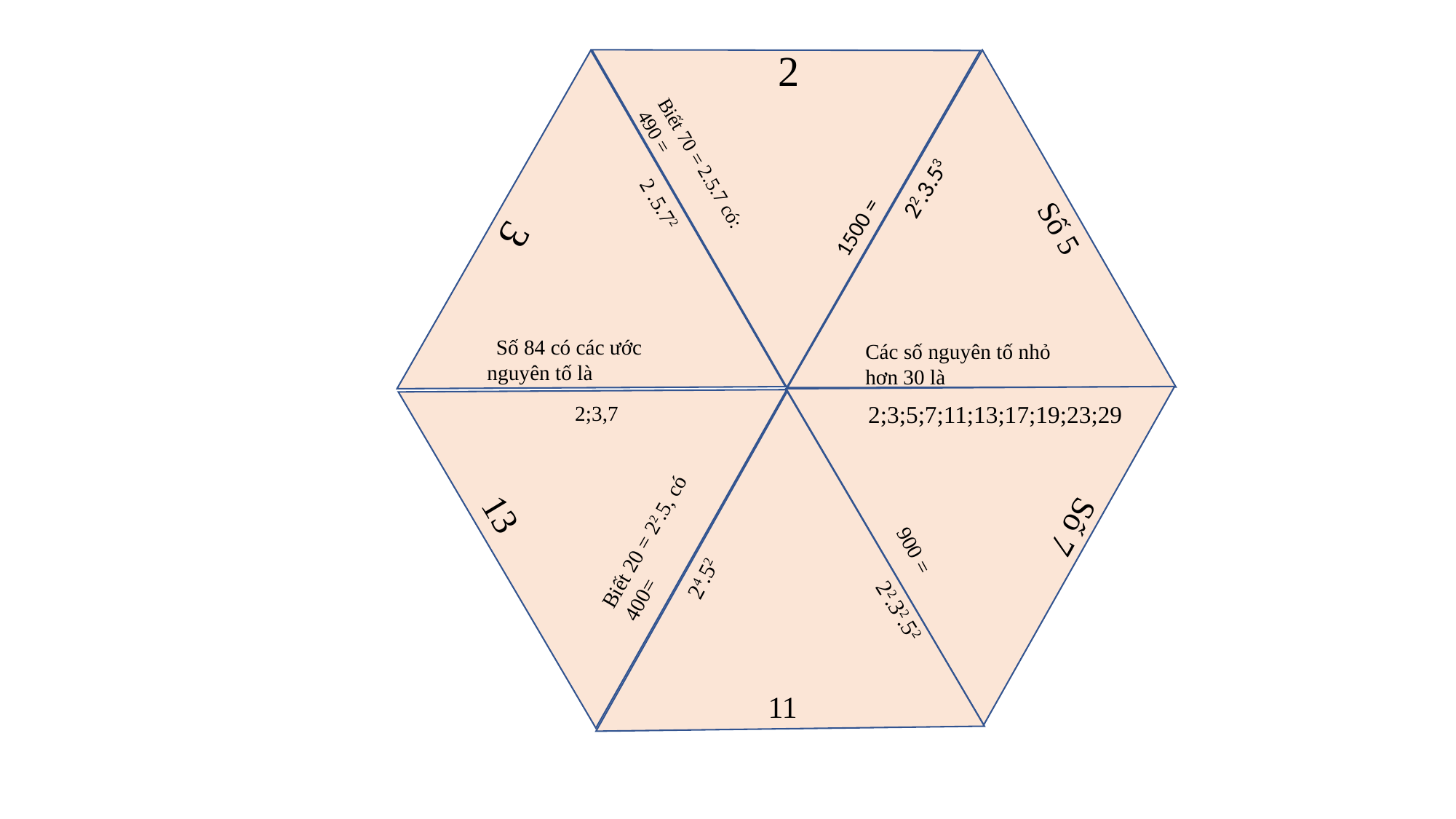

2

Biết 70 = 2.5.7 có: 490 =
22.3.53
     1500 =
2 .5.72

   3
Số 5

  Số 84 có các ước nguyên tố là
Các số nguyên tố nhỏ hơn 30 là
2;3;5;7;11;13;17;19;23;29
2;3,7

Biết 20 = 22.5, có 400=
24.52
900 =
13
Số 7
22.32.52
11